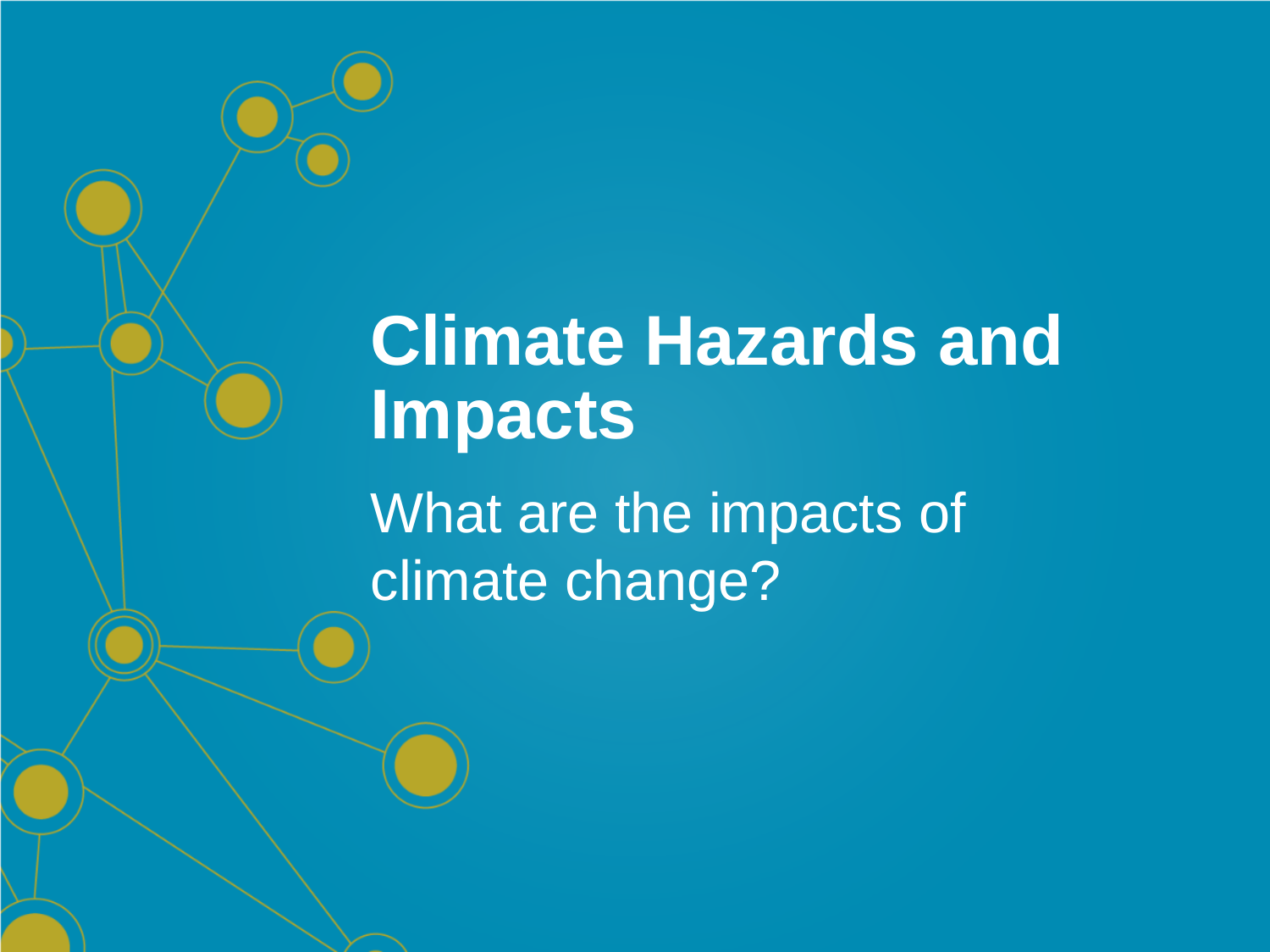

# Climate Hazards and Impacts
What are the impacts of      climate change?